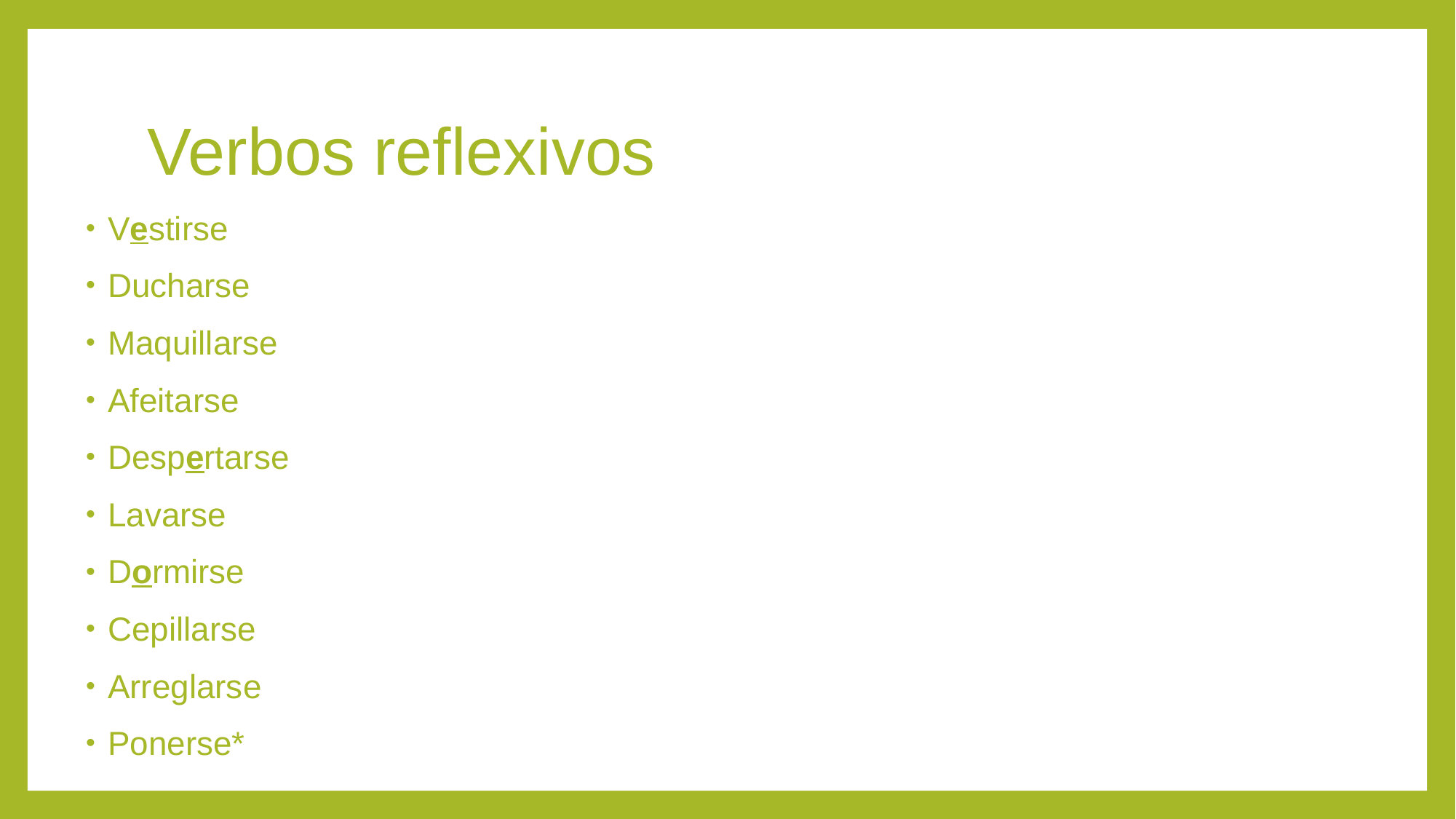

# Verbos reflexivos
Vestirse
Ducharse
Maquillarse
Afeitarse
Despertarse
Lavarse
Dormirse
Cepillarse
Arreglarse
Ponerse*